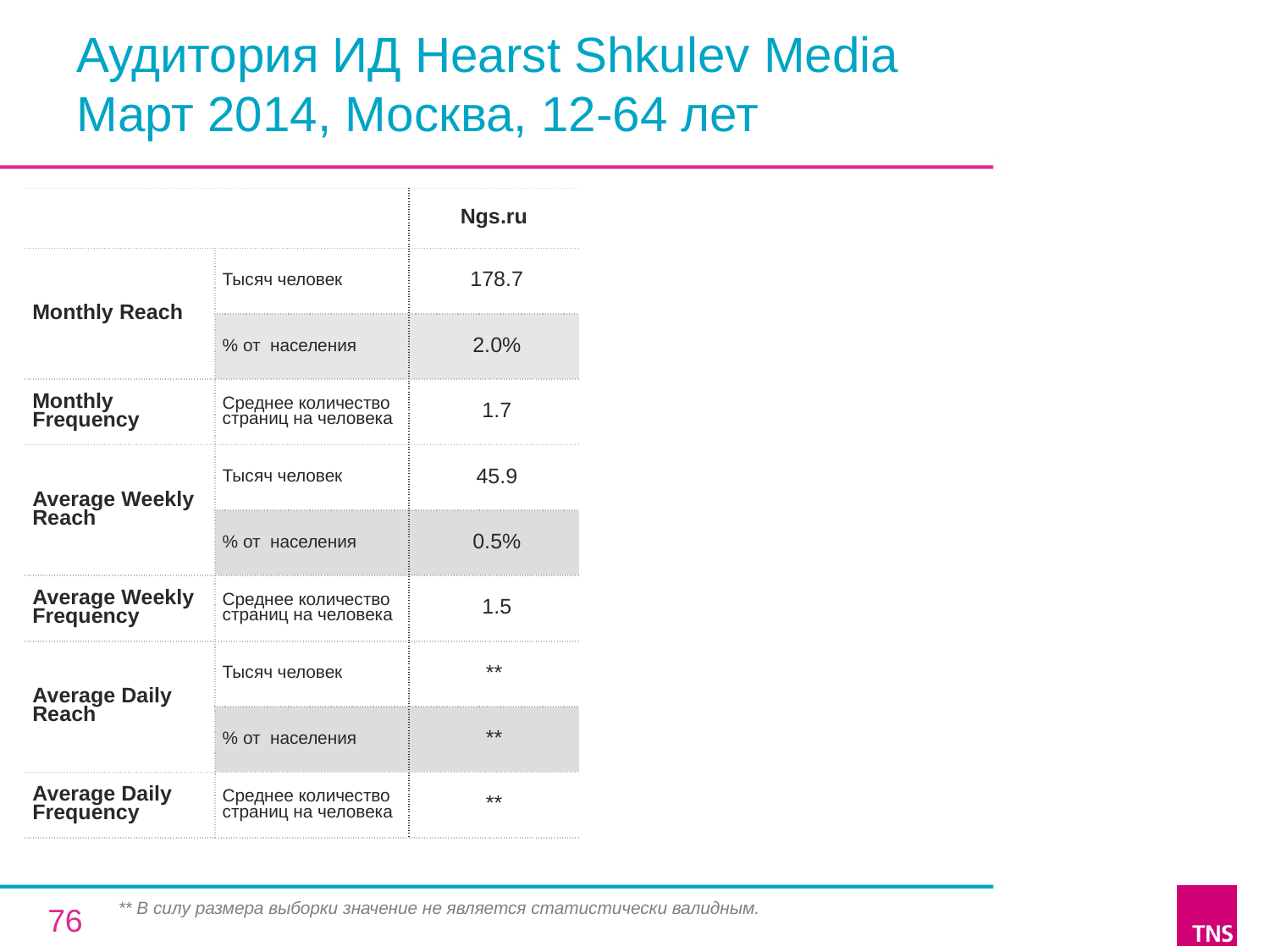

# Аудитория ИД Hearst Shkulev Media Март 2014, Москва, 12-64 лет
|  |  | Ngs.ru |
| --- | --- | --- |
| Monthly Reach | Тысяч человек | 178.7 |
|  | % от населения | 2.0% |
| Monthly Frequency | Среднее количество страниц на человека | 1.7 |
| Average Weekly Reach | Тысяч человек | 45.9 |
|  | % от населения | 0.5% |
| Average Weekly Frequency | Среднее количество страниц на человека | 1.5 |
| Average Daily Reach | Тысяч человек | \*\* |
|  | % от населения | \*\* |
| Average Daily Frequency | Среднее количество страниц на человека | \*\* |
** В силу размера выборки значение не является статистически валидным.
76